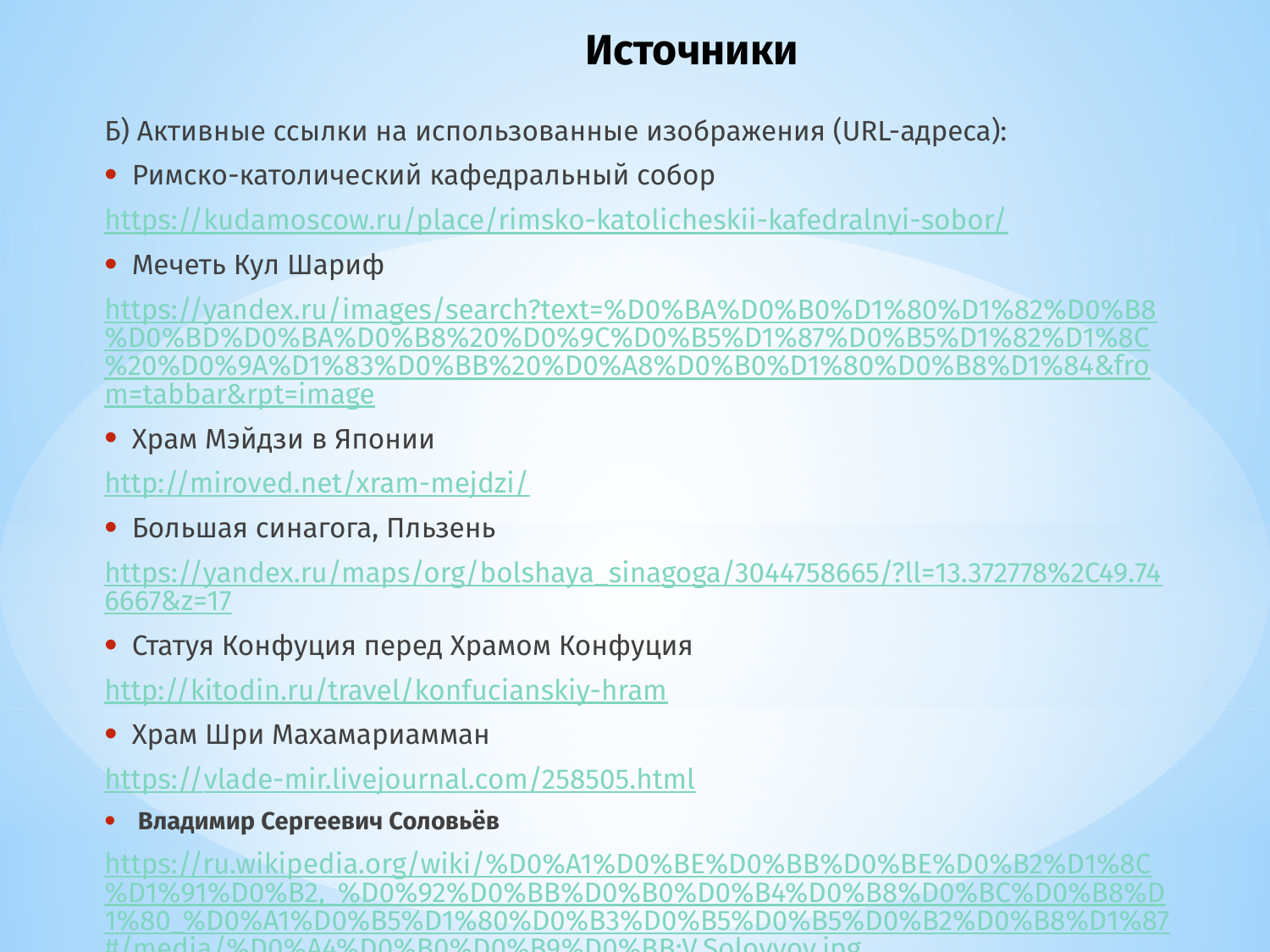

# Источники
Б) Активные ссылки на использованные изображения (URL-адреса):
Римско-католический кафедральный собор
https://kudamoscow.ru/place/rimsko-katolicheskii-kafedralnyi-sobor/
Мечеть Кул Шариф
https://yandex.ru/images/search?text=%D0%BA%D0%B0%D1%80%D1%82%D0%B8%D0%BD%D0%BA%D0%B8%20%D0%9C%D0%B5%D1%87%D0%B5%D1%82%D1%8C%20%D0%9A%D1%83%D0%BB%20%D0%A8%D0%B0%D1%80%D0%B8%D1%84&from=tabbar&rpt=image
Храм Мэйдзи в Японии
http://miroved.net/xram-mejdzi/
Большая синагога, Пльзень
https://yandex.ru/maps/org/bolshaya_sinagoga/3044758665/?ll=13.372778%2C49.746667&z=17
Статуя Конфуция перед Храмом Конфуция
http://kitodin.ru/travel/konfucianskiy-hram
Храм Шри Махамариамман
https://vlade-mir.livejournal.com/258505.html
 Владимир Сергеевич Соловьёв
https://ru.wikipedia.org/wiki/%D0%A1%D0%BE%D0%BB%D0%BE%D0%B2%D1%8C%D1%91%D0%B2,_%D0%92%D0%BB%D0%B0%D0%B4%D0%B8%D0%BC%D0%B8%D1%80_%D0%A1%D0%B5%D1%80%D0%B3%D0%B5%D0%B5%D0%B2%D0%B8%D1%87#/media/%D0%A4%D0%B0%D0%B9%D0%BB:V.Solovyov.jpg